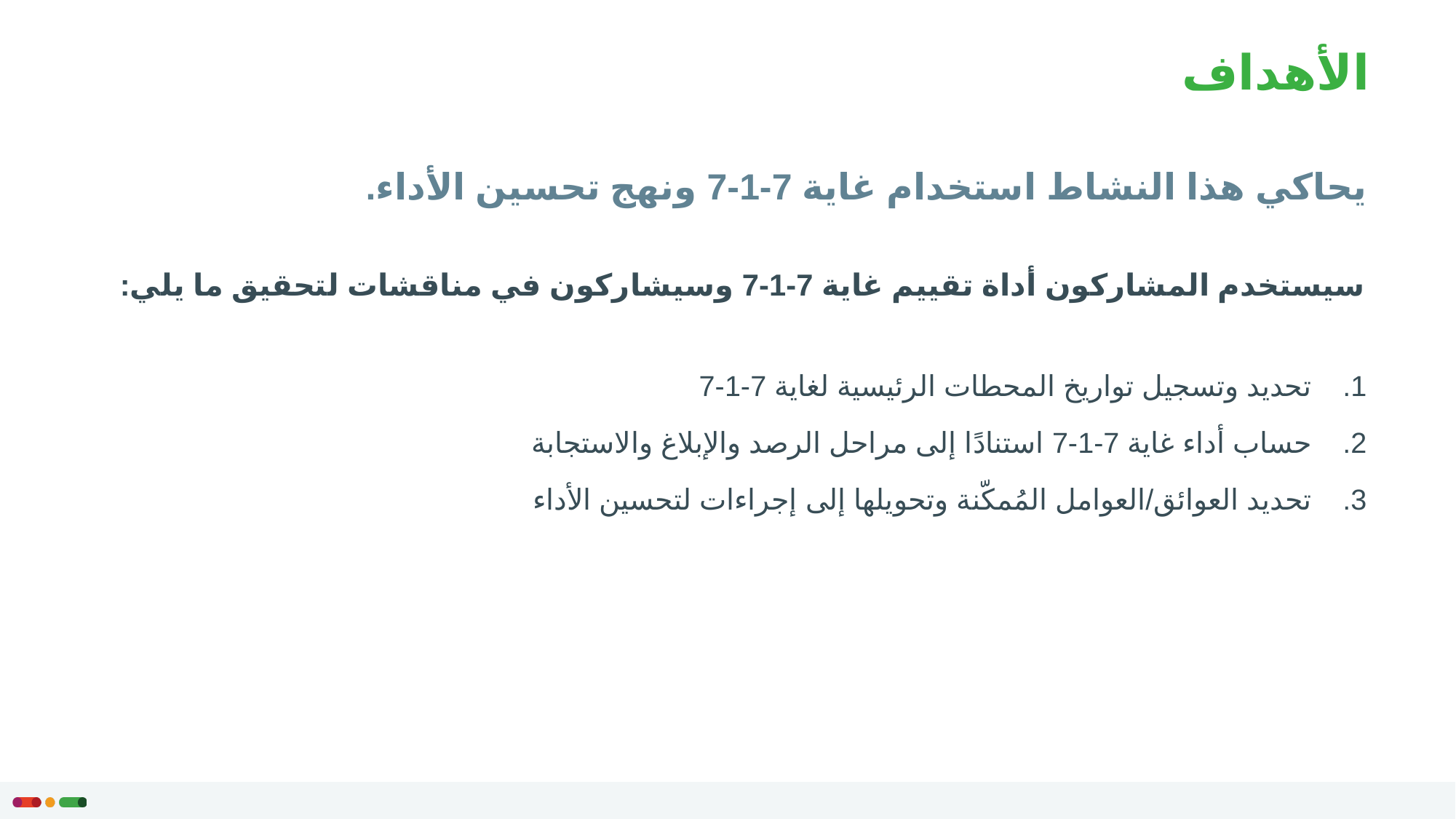

الأهداف
يحاكي هذا النشاط استخدام غاية 7-1-7 ونهج تحسين الأداء.
سيستخدم المشاركون أداة تقييم غاية 7-1-7 وسيشاركون في مناقشات لتحقيق ما يلي:
تحديد وتسجيل تواريخ المحطات الرئيسية لغاية 7-1-7
حساب أداء غاية 7-1-7 استنادًا إلى مراحل الرصد والإبلاغ والاستجابة
تحديد العوائق/العوامل المُمكّنة وتحويلها إلى إجراءات لتحسين الأداء